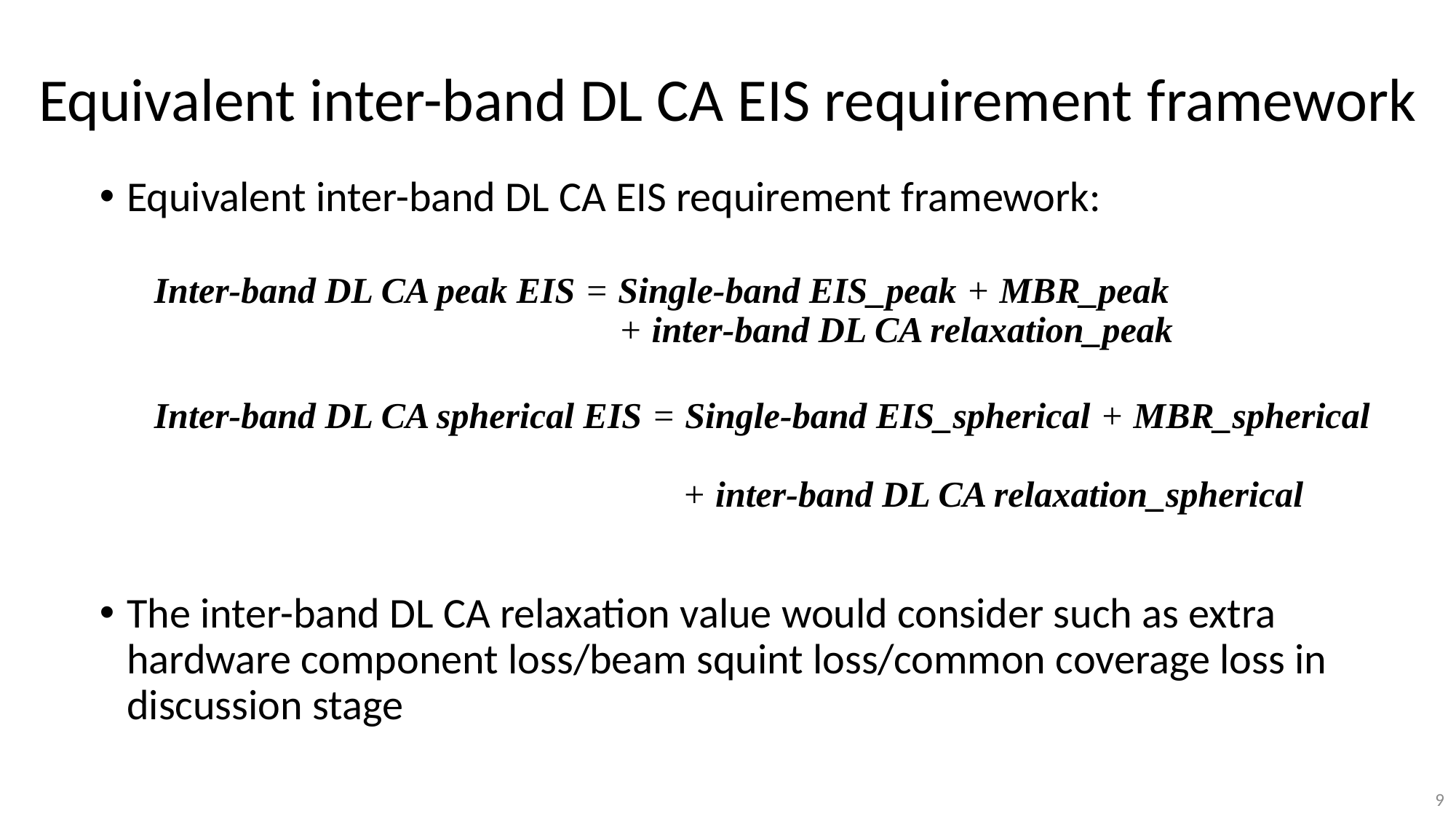

# Equivalent inter-band DL CA EIS requirement framework
Equivalent inter-band DL CA EIS requirement framework:
Inter-band DL CA peak EIS = Single-band EIS_peak + MBR_peak
                                                   + inter-band DL CA relaxation_peak
Inter-band DL CA spherical EIS = Single-band EIS_spherical + MBR_spherical
                                                          + inter-band DL CA relaxation_spherical

The inter-band DL CA relaxation value would consider such as extra hardware component loss/beam squint loss/common coverage loss in discussion stage

9